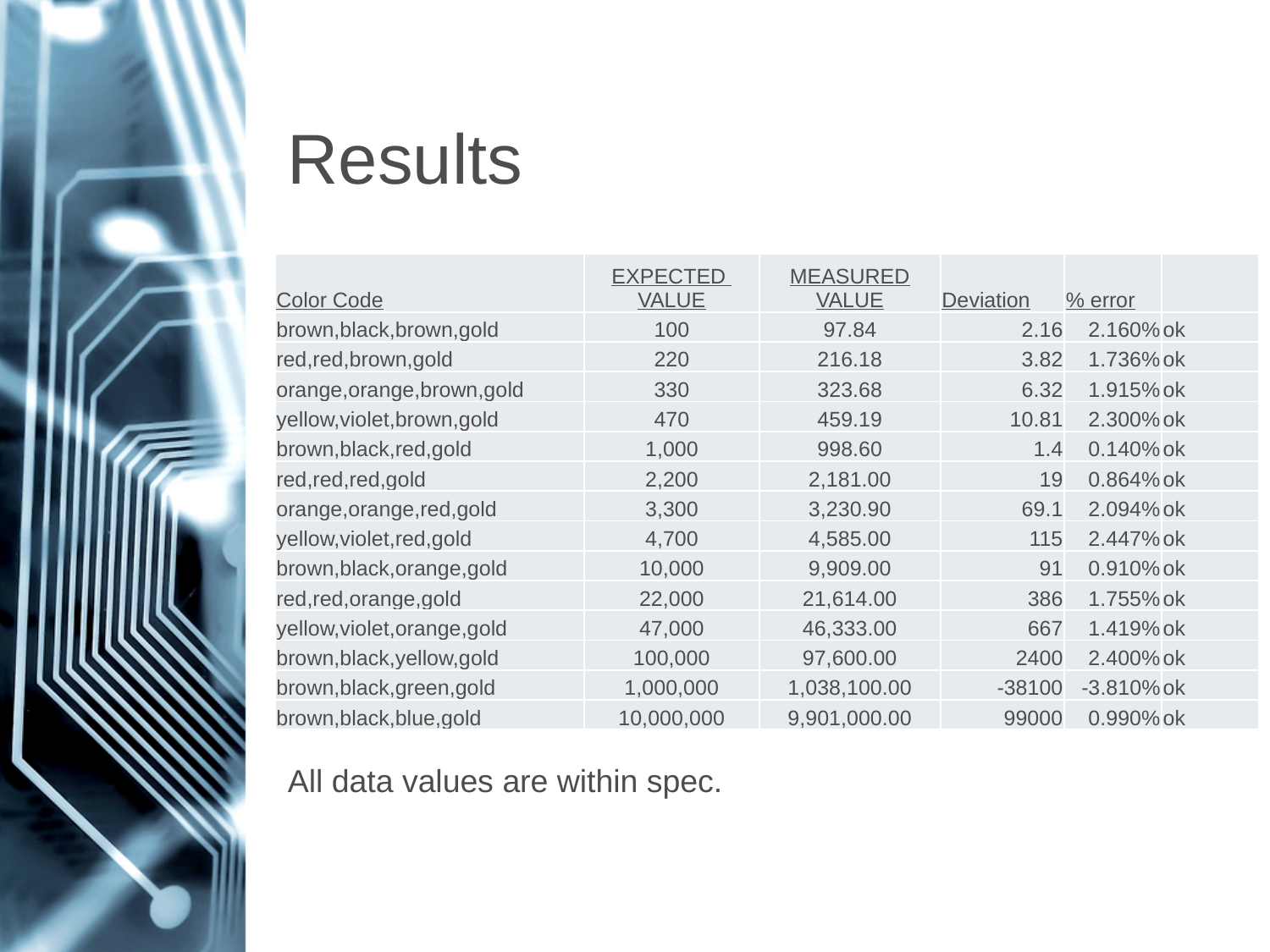

# Results
| Color Code | EXPECTED VALUE | MEASURED VALUE | Deviation | % error |  |
| --- | --- | --- | --- | --- | --- |
| brown,black,brown,gold | 100 | 97.84 | 2.16 | 2.160% | ok |
| red,red,brown,gold | 220 | 216.18 | 3.82 | 1.736% | ok |
| orange,orange,brown,gold | 330 | 323.68 | 6.32 | 1.915% | ok |
| yellow,violet,brown,gold | 470 | 459.19 | 10.81 | 2.300% | ok |
| brown,black,red,gold | 1,000 | 998.60 | 1.4 | 0.140% | ok |
| red,red,red,gold | 2,200 | 2,181.00 | 19 | 0.864% | ok |
| orange,orange,red,gold | 3,300 | 3,230.90 | 69.1 | 2.094% | ok |
| yellow,violet,red,gold | 4,700 | 4,585.00 | 115 | 2.447% | ok |
| brown,black,orange,gold | 10,000 | 9,909.00 | 91 | 0.910% | ok |
| red,red,orange,gold | 22,000 | 21,614.00 | 386 | 1.755% | ok |
| yellow,violet,orange,gold | 47,000 | 46,333.00 | 667 | 1.419% | ok |
| brown,black,yellow,gold | 100,000 | 97,600.00 | 2400 | 2.400% | ok |
| brown,black,green,gold | 1,000,000 | 1,038,100.00 | -38100 | -3.810% | ok |
| brown,black,blue,gold | 10,000,000 | 9,901,000.00 | 99000 | 0.990% | ok |
All data values are within spec.